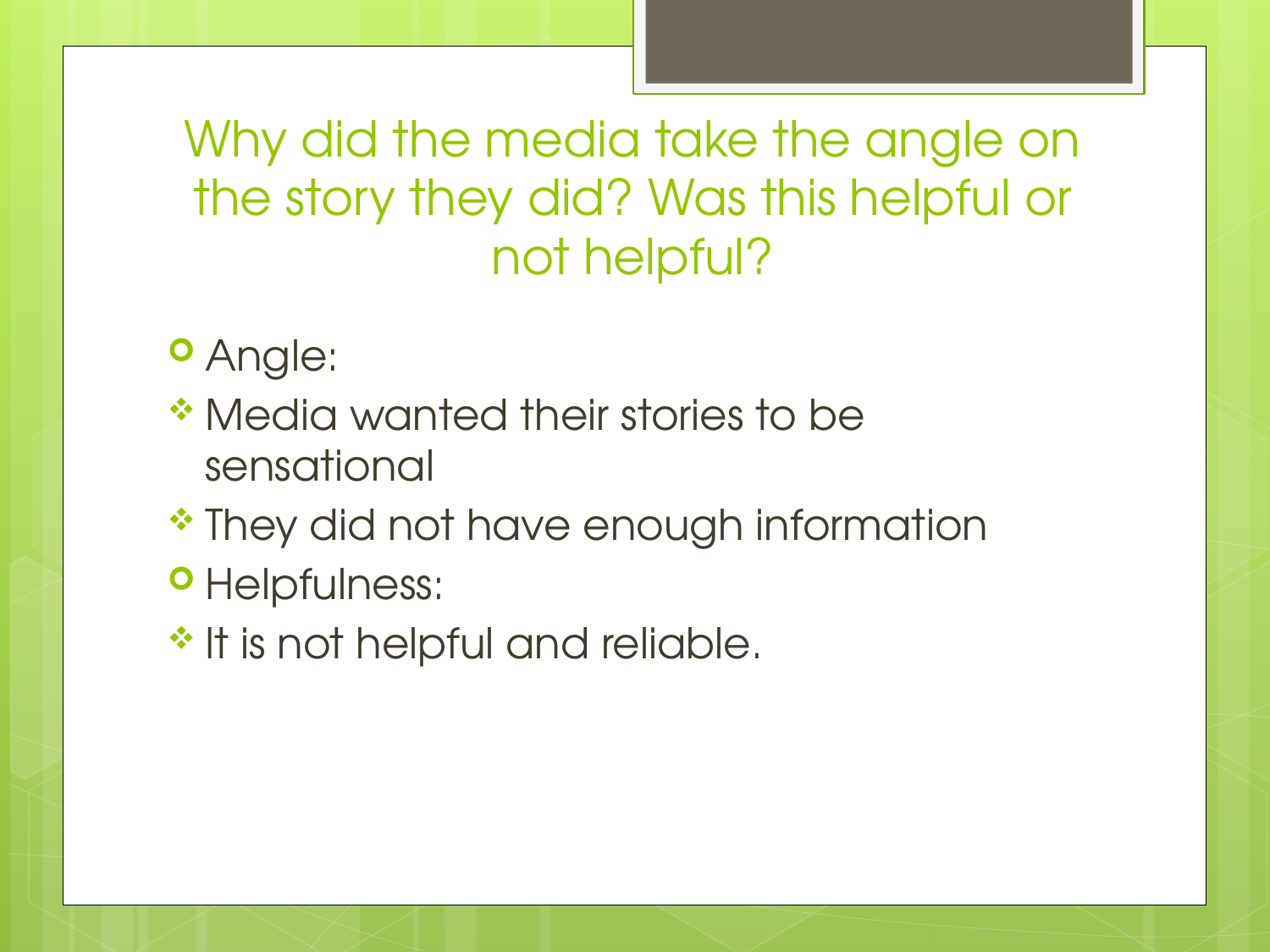

# Why did the media take the angle on the story they did? Was this helpful or not helpful?
Angle:
Media wanted their stories to be sensational
They did not have enough information
Helpfulness:
It is not helpful and reliable.